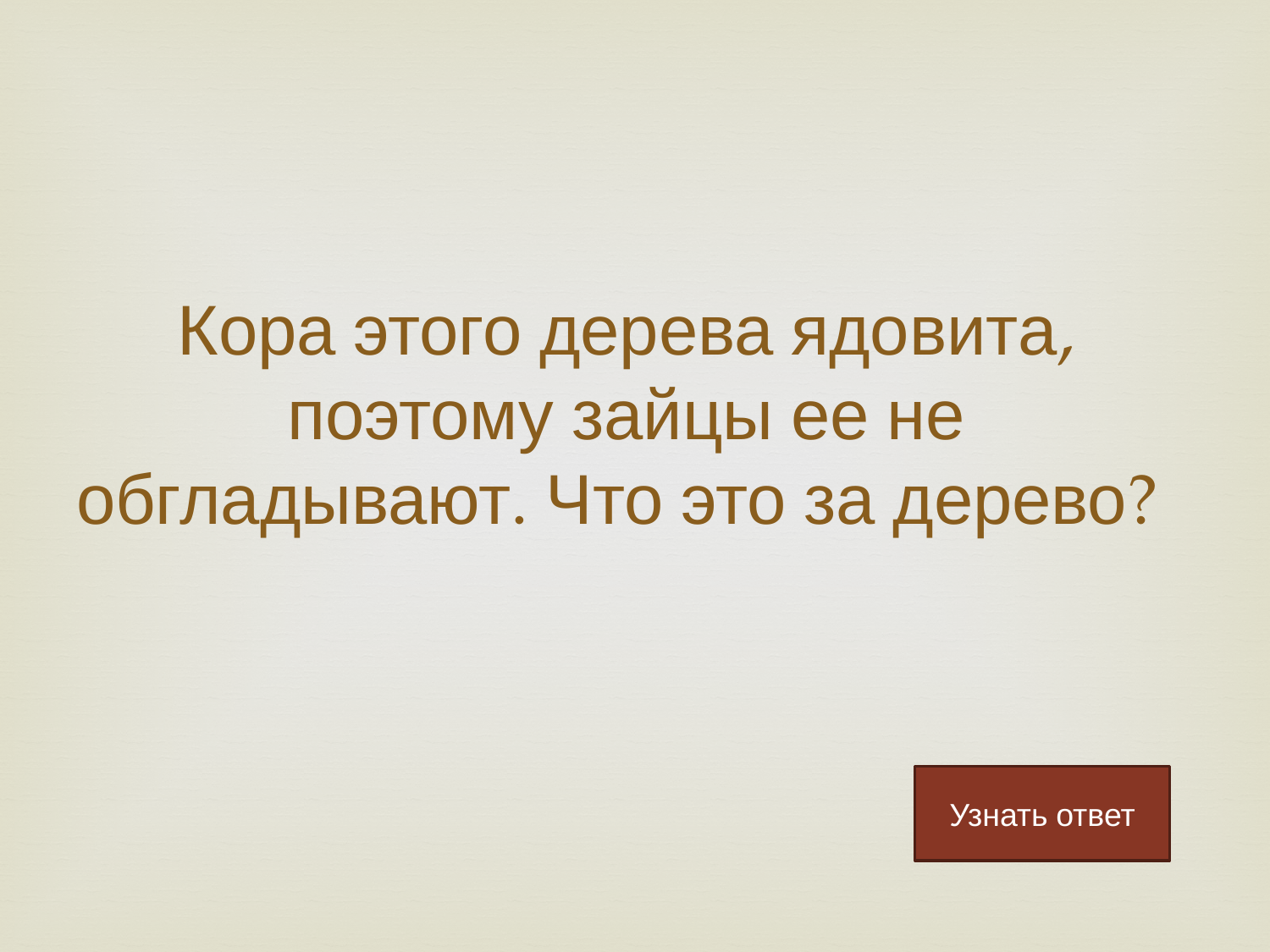

# Кора этого дерева ядовита, поэтому зайцы ее не обгладывают. Что это за дерево?